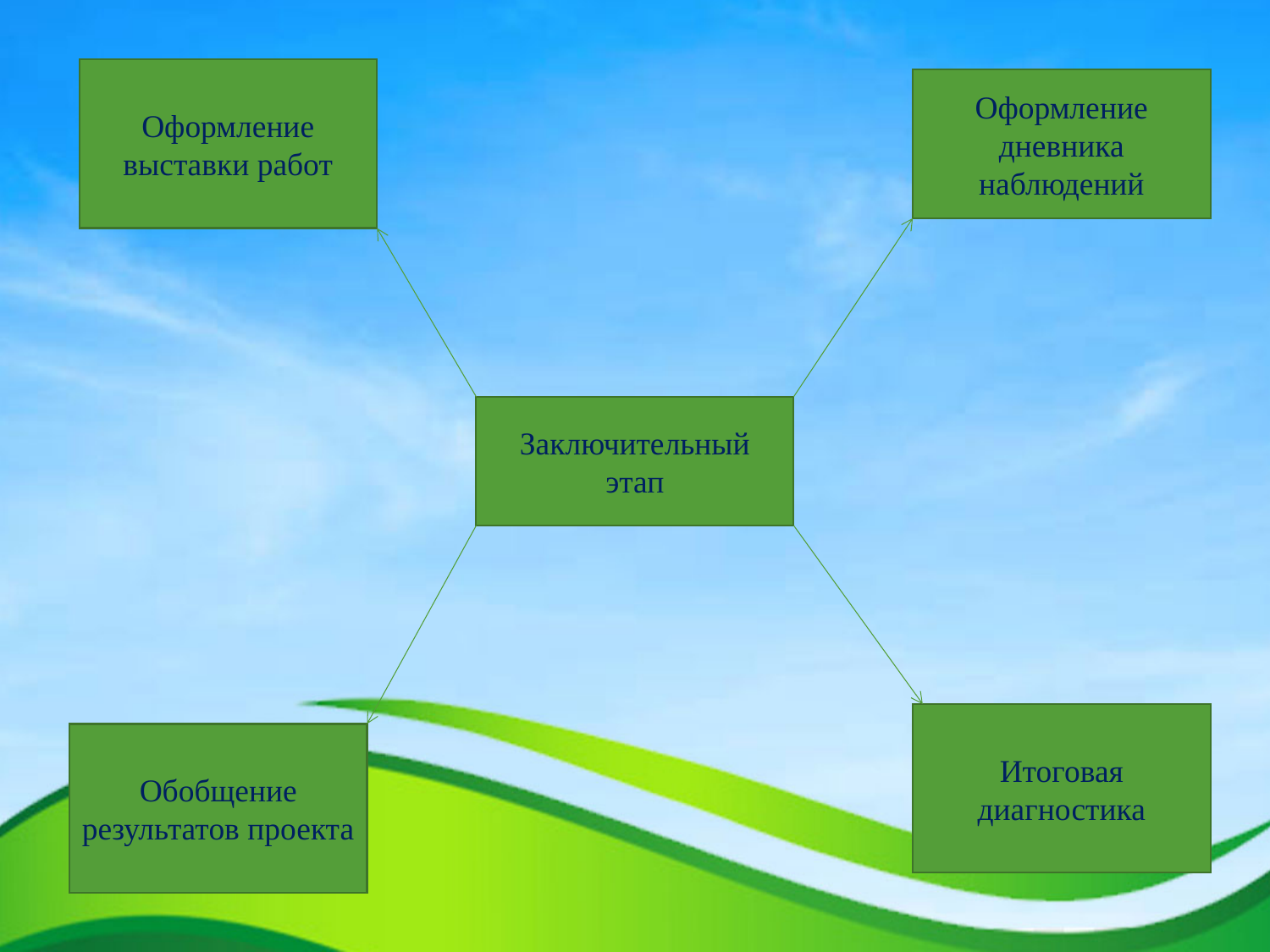

Оформление выставки работ
Оформление дневника наблюдений
Заключительный этап
Итоговая диагностика
Обобщение результатов проекта